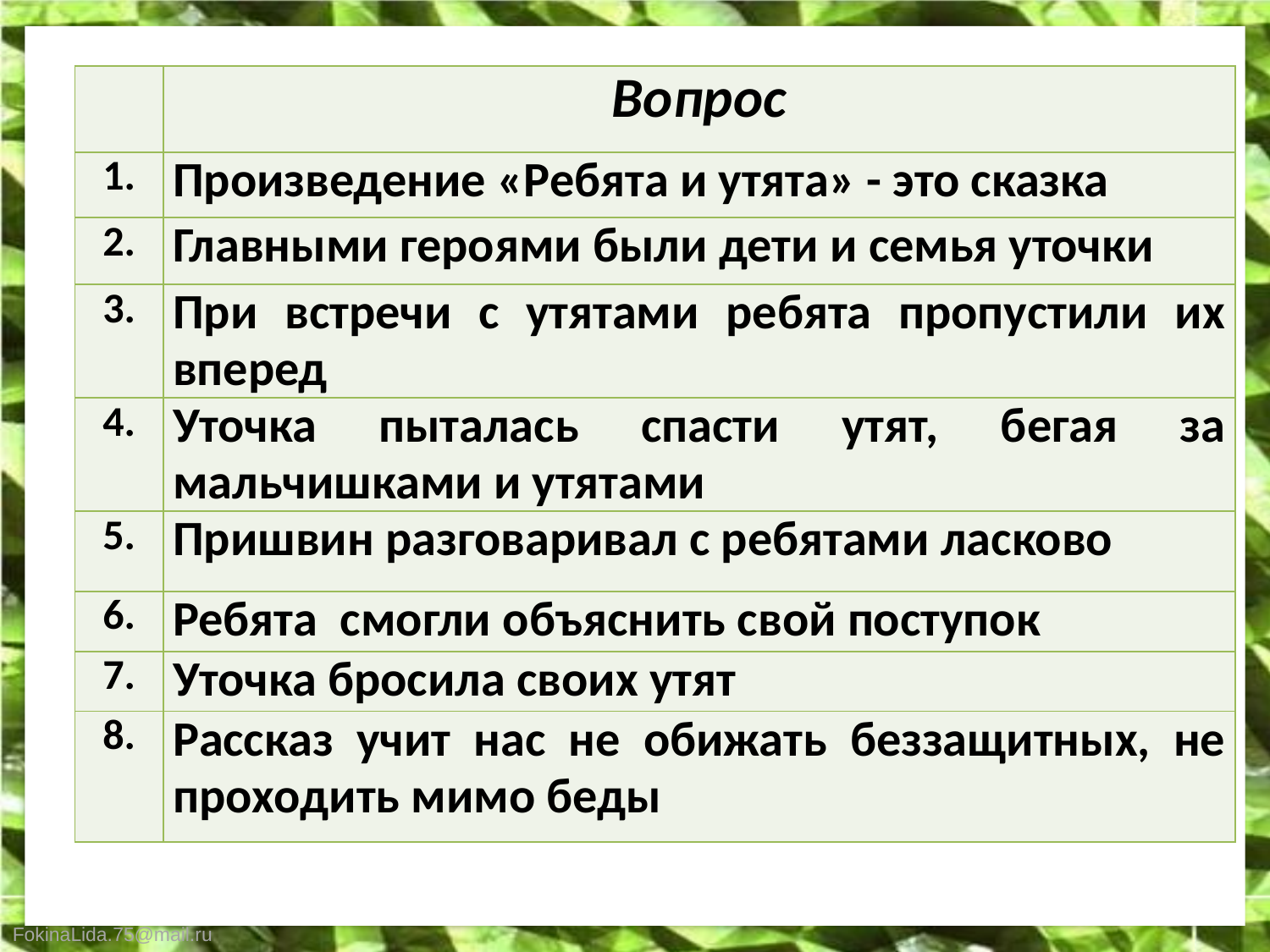

|  | Вопрос |
| --- | --- |
| 1. | Произведение «Ребята и утята» - это сказка |
| 2. | Главными героями были дети и семья уточки |
| 3. | При встречи с утятами ребята пропустили их вперед |
| 4. | Уточка пыталась спасти утят, бегая за мальчишками и утятами |
| 5. | Пришвин разговаривал с ребятами ласково |
| 6. | Ребята смогли объяснить свой поступок |
| 7. | Уточка бросила своих утят |
| 8. | Рассказ учит нас не обижать беззащитных, не проходить мимо беды |